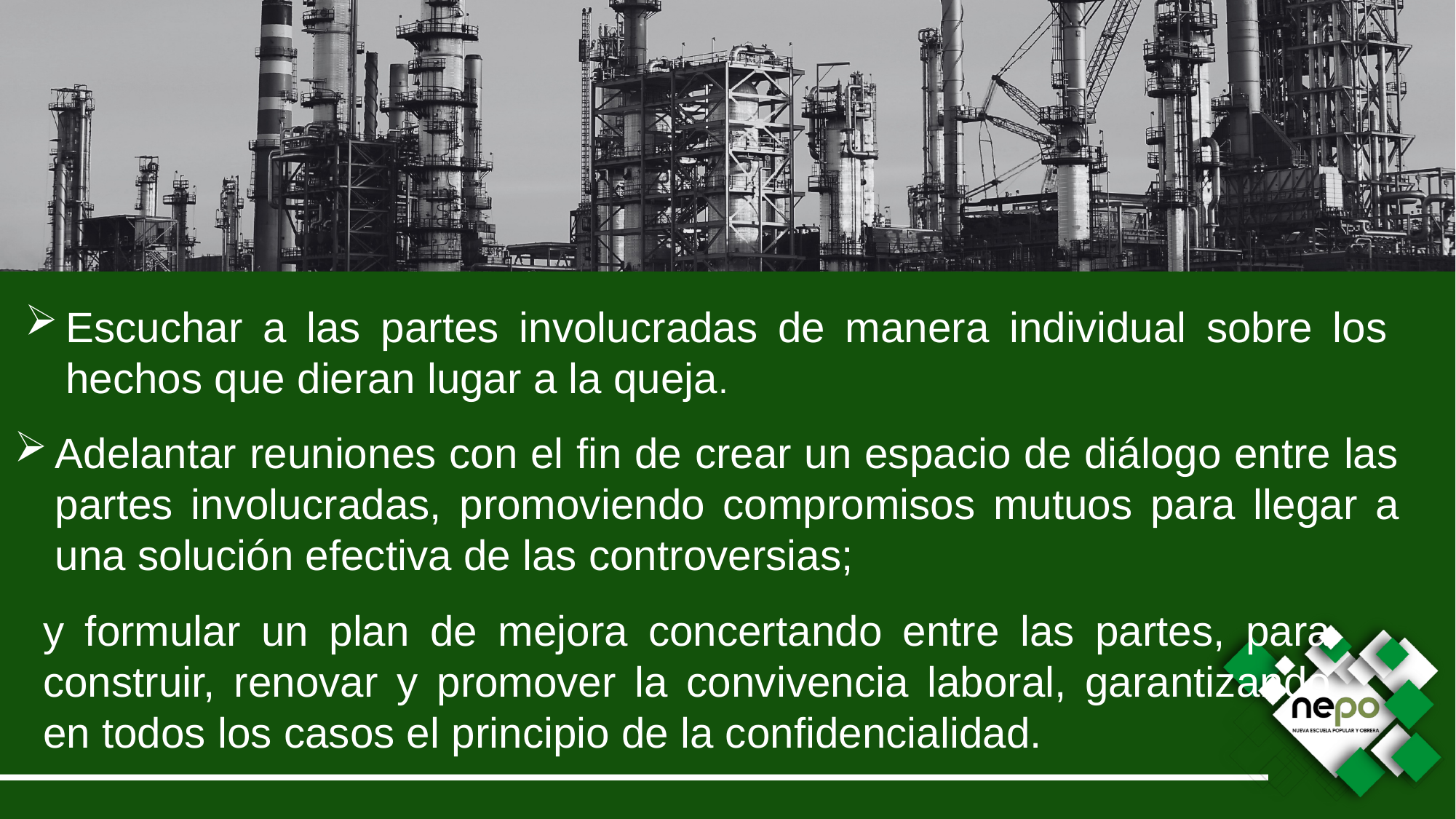

Escuchar a las partes involucradas de manera individual sobre los hechos que dieran lugar a la queja.
Adelantar reuniones con el fin de crear un espacio de diálogo entre las partes involucradas, promoviendo compromisos mutuos para llegar a una solución efectiva de las controversias;
y formular un plan de mejora concertando entre las partes, para construir, renovar y promover la convivencia laboral, garantizando en todos los casos el principio de la confidencialidad.